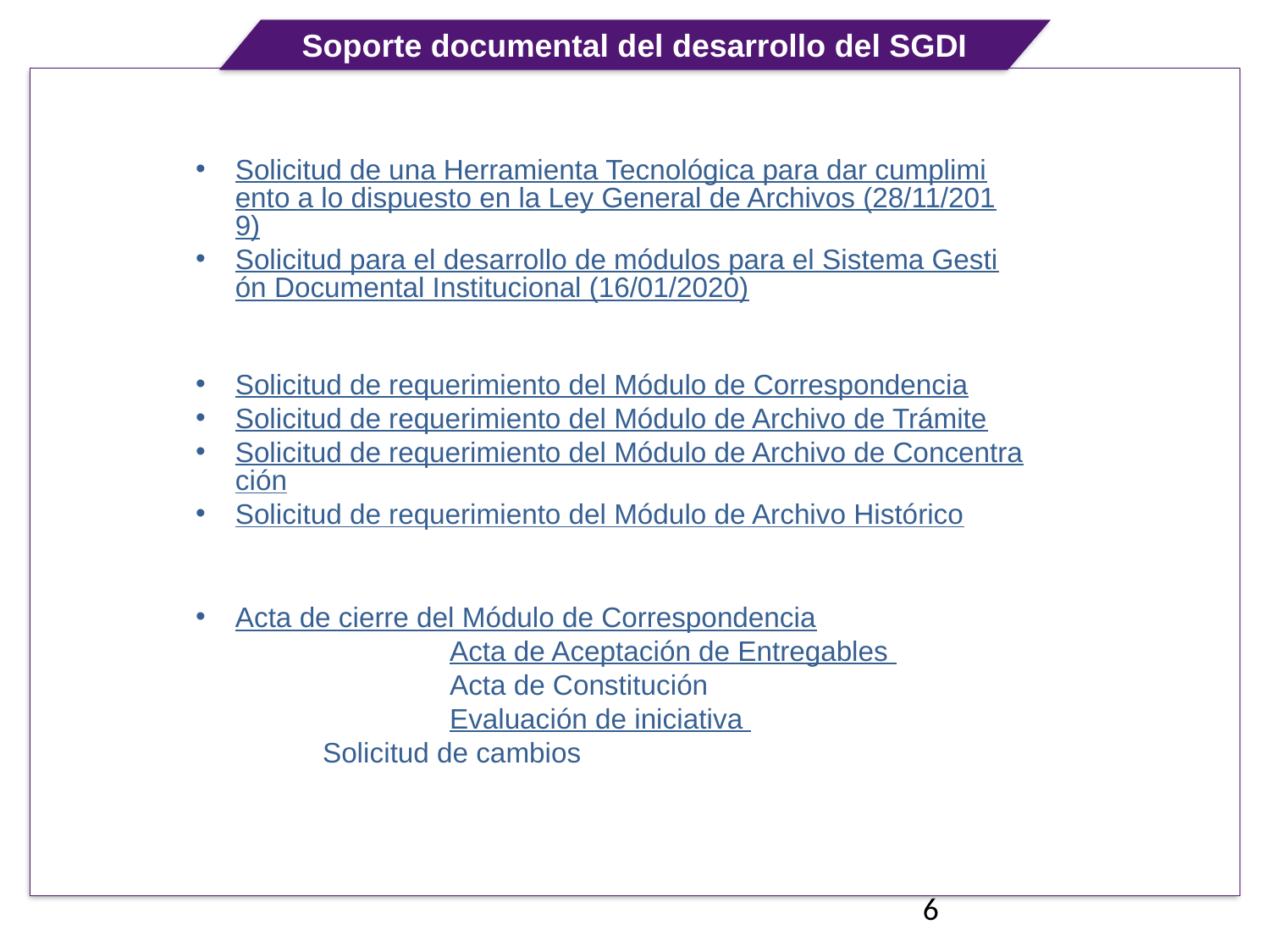

Soporte documental del desarrollo del SGDI
Solicitud de una Herramienta Tecnológica para dar cumplimiento a lo dispuesto en la Ley General de Archivos (28/11/2019)
Solicitud para el desarrollo de módulos para el Sistema Gestión Documental Institucional (16/01/2020)
Solicitud de requerimiento del Módulo de Correspondencia
Solicitud de requerimiento del Módulo de Archivo de Trámite
Solicitud de requerimiento del Módulo de Archivo de Concentración
Solicitud de requerimiento del Módulo de Archivo Histórico

Acta de cierre del Módulo de Correspondencia
	 	Acta de Aceptación de Entregables
		Acta de Constitución
		Evaluación de iniciativa
Solicitud de cambios

6